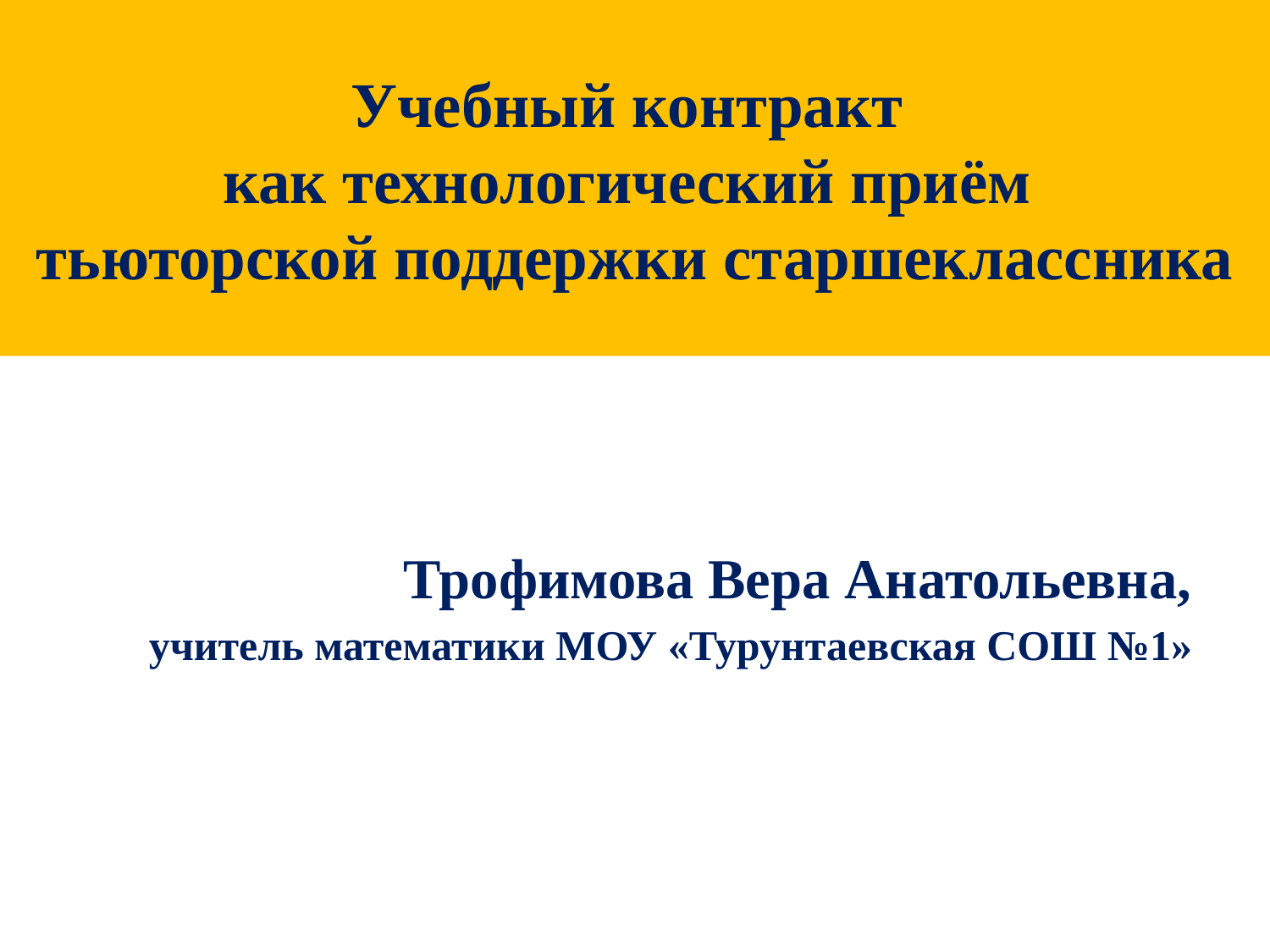

# Учебный контракт как технологический приём тьюторской поддержки старшеклассника
Трофимова Вера Анатольевна,
учитель математики МОУ «Турунтаевская СОШ №1»